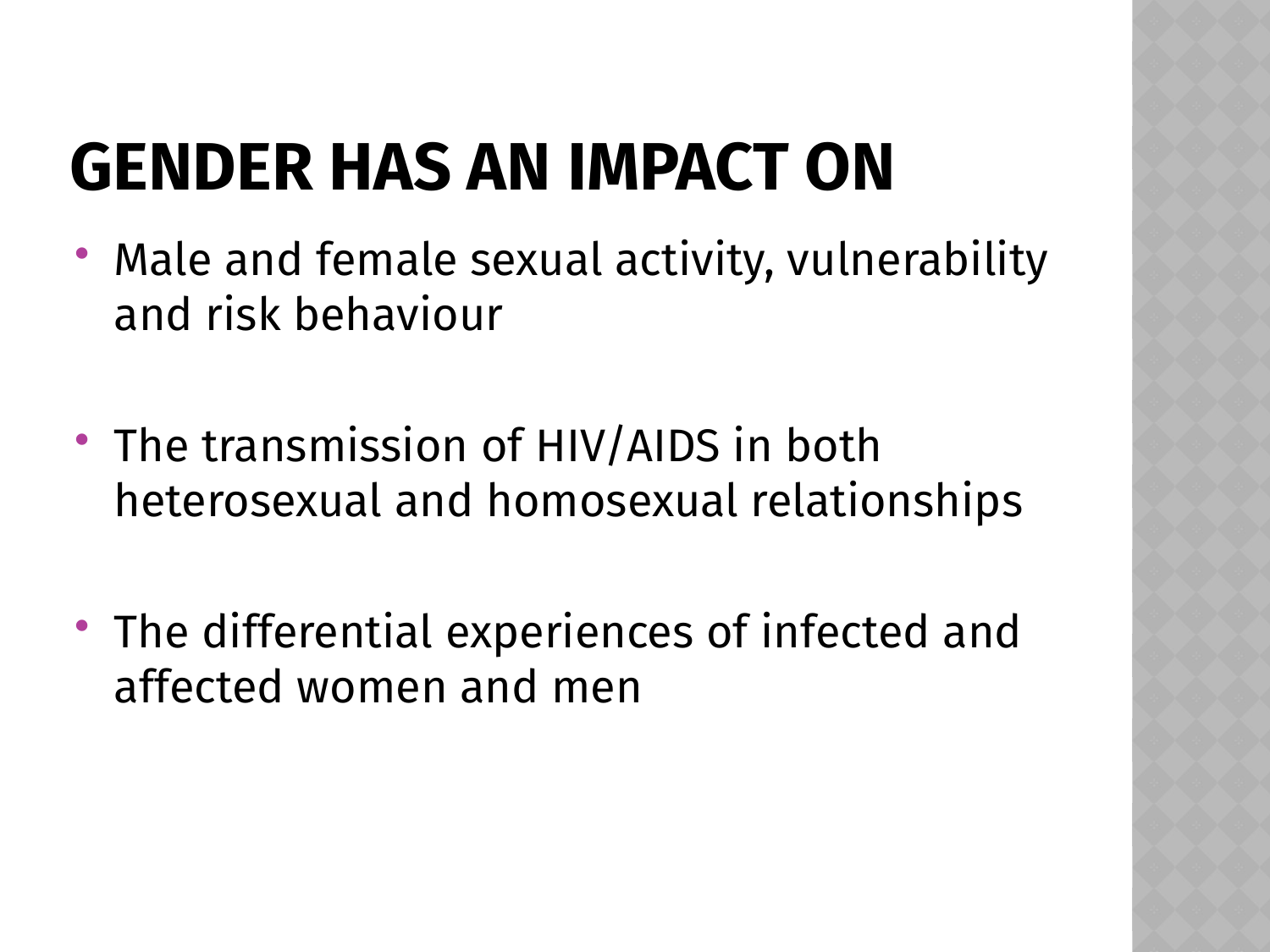

# Gender has an impact on
Male and female sexual activity, vulnerability and risk behaviour

The transmission of HIV/AIDS in both heterosexual and homosexual relationships

The differential experiences of infected and affected women and men